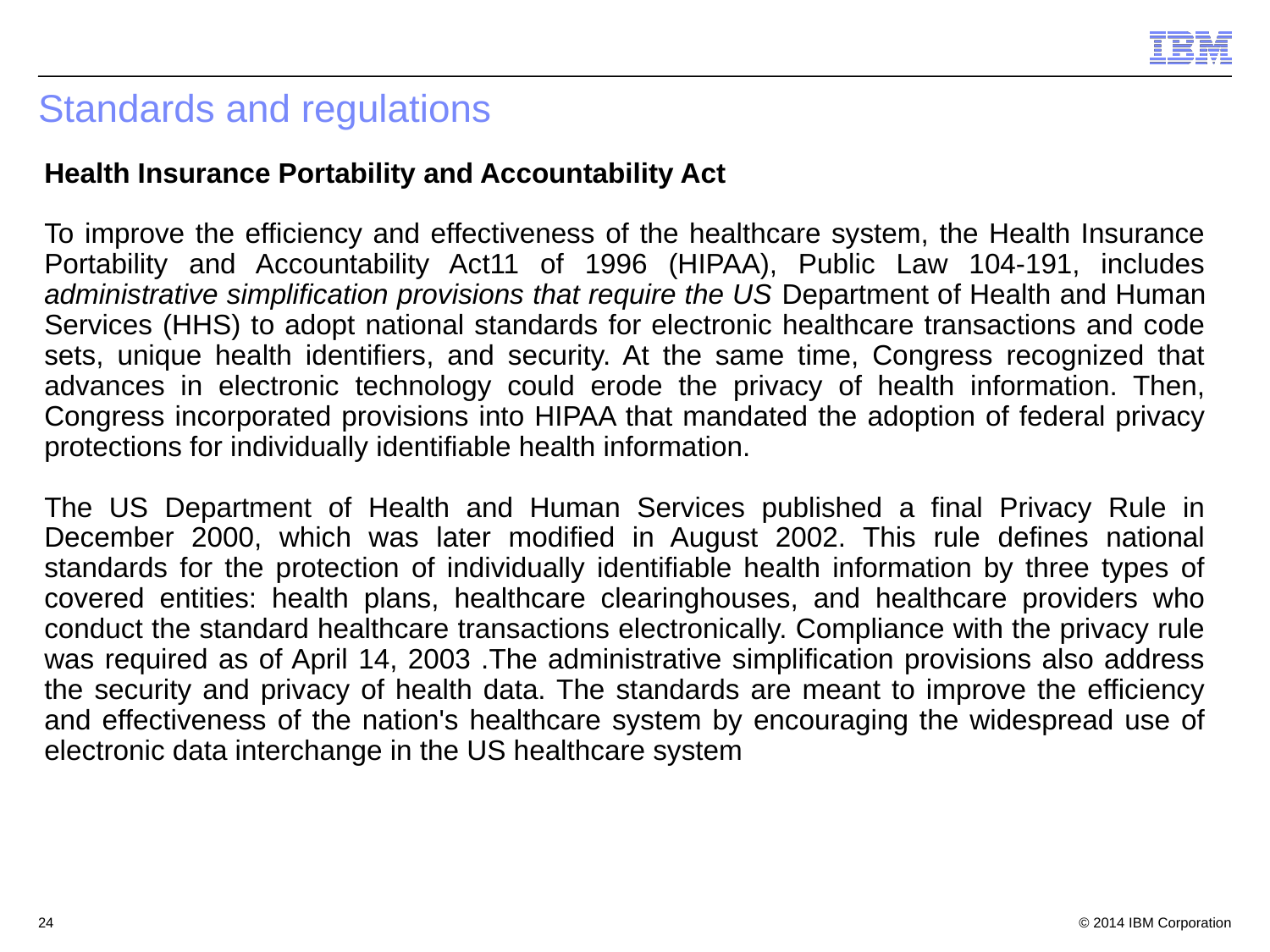

# Standards and regulations
Health Insurance Portability and Accountability Act

To improve the efficiency and effectiveness of the healthcare system, the Health Insurance Portability and Accountability Act11 of 1996 (HIPAA), Public Law 104-191, includes administrative simplification provisions that require the US Department of Health and Human Services (HHS) to adopt national standards for electronic healthcare transactions and code sets, unique health identifiers, and security. At the same time, Congress recognized that advances in electronic technology could erode the privacy of health information. Then, Congress incorporated provisions into HIPAA that mandated the adoption of federal privacy protections for individually identifiable health information.

The US Department of Health and Human Services published a final Privacy Rule in December 2000, which was later modified in August 2002. This rule defines national standards for the protection of individually identifiable health information by three types of covered entities: health plans, healthcare clearinghouses, and healthcare providers who conduct the standard healthcare transactions electronically. Compliance with the privacy rule was required as of April 14, 2003 .The administrative simplification provisions also address the security and privacy of health data. The standards are meant to improve the efficiency and effectiveness of the nation's healthcare system by encouraging the widespread use of electronic data interchange in the US healthcare system
24